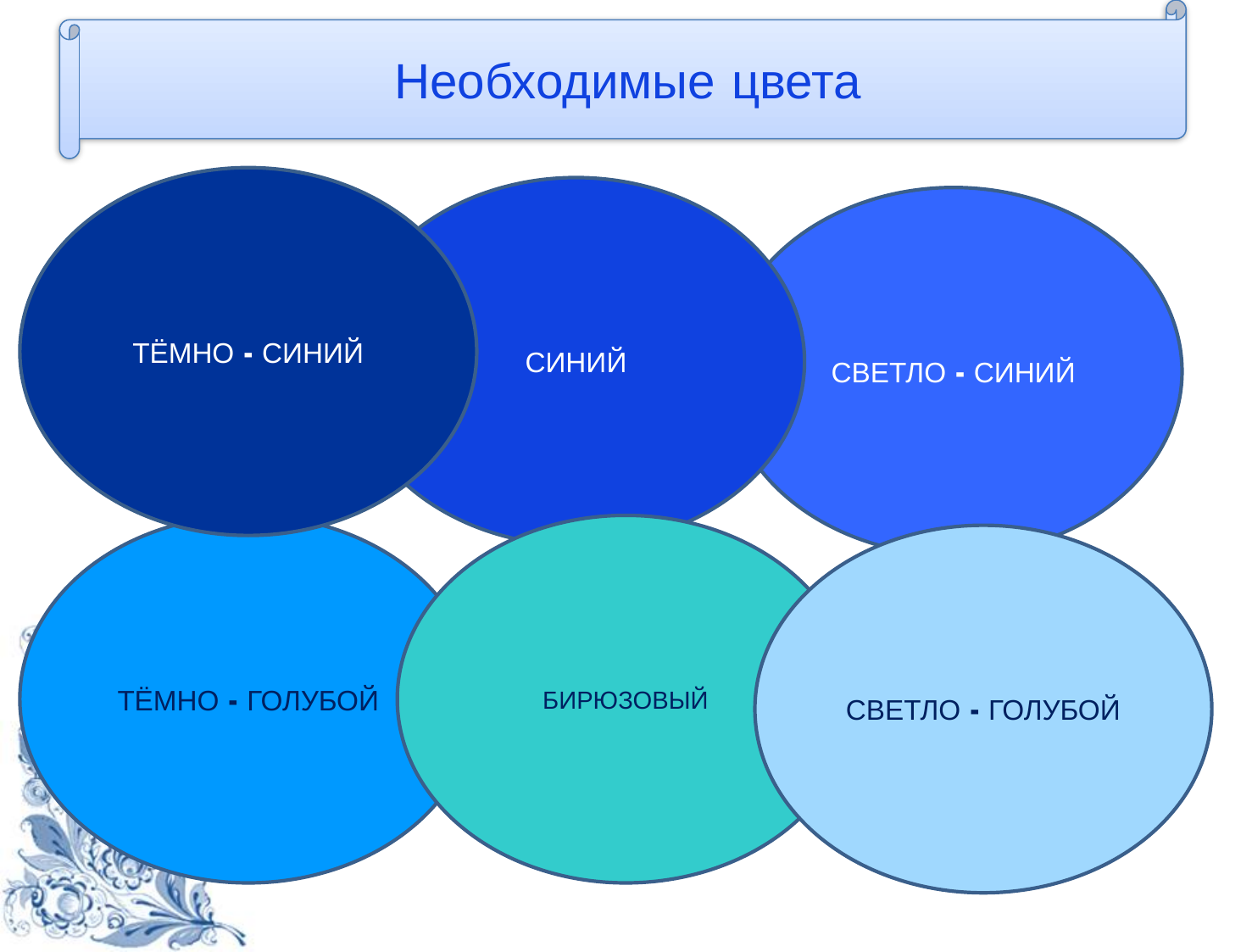

Необходимые цвета
ТЁМНО - СИНИЙ
СИНИЙ
СВЕТЛО - СИНИЙ
ТЁМНО - ГОЛУБОЙ
БИРЮЗОВЫЙ
СВЕТЛО - ГОЛУБОЙ